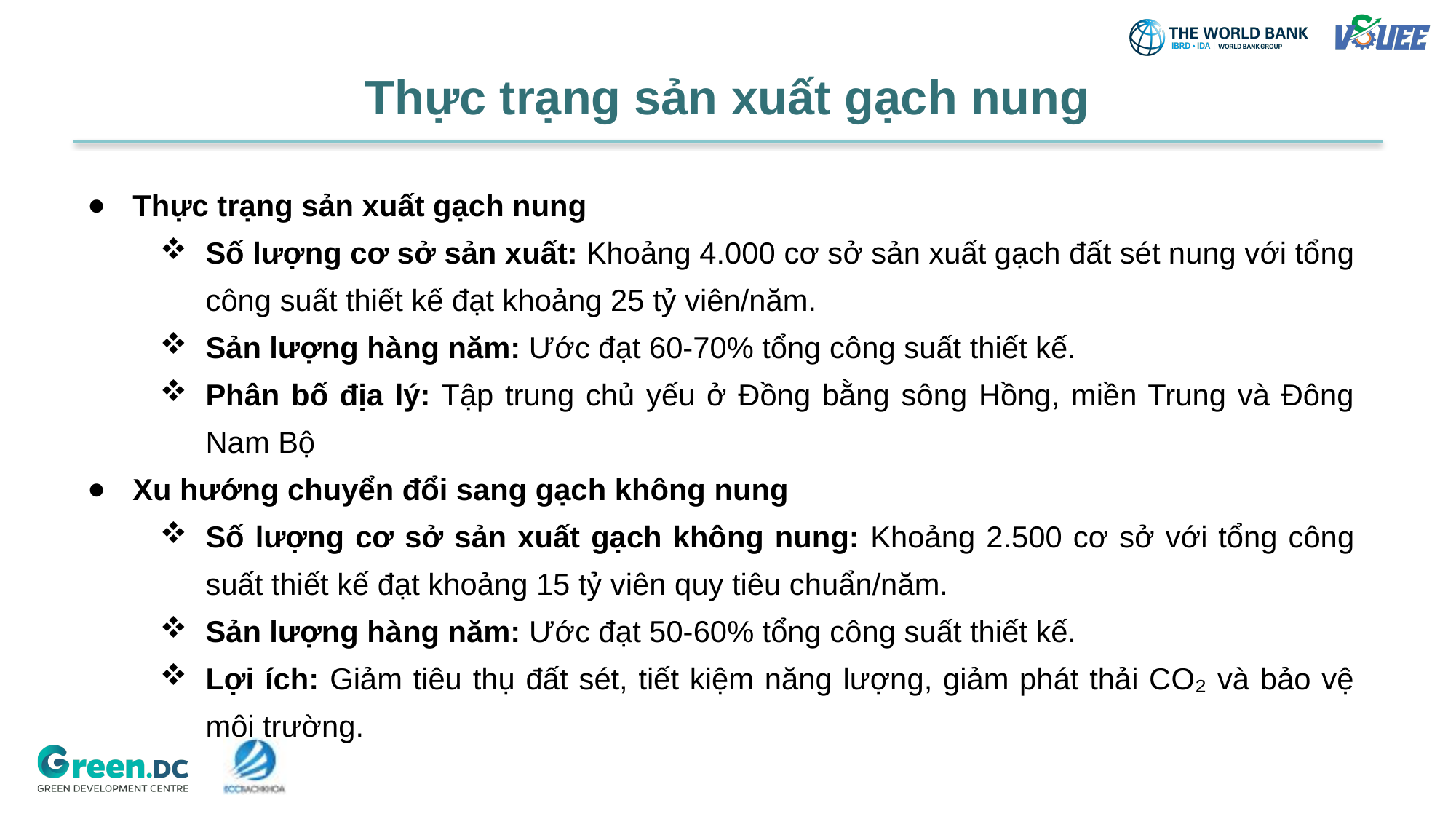

# Thực trạng sản xuất gạch nung
Thực trạng sản xuất gạch nung
Số lượng cơ sở sản xuất: Khoảng 4.000 cơ sở sản xuất gạch đất sét nung với tổng công suất thiết kế đạt khoảng 25 tỷ viên/năm.
Sản lượng hàng năm: Ước đạt 60-70% tổng công suất thiết kế.
Phân bố địa lý: Tập trung chủ yếu ở Đồng bằng sông Hồng, miền Trung và Đông Nam Bộ
Xu hướng chuyển đổi sang gạch không nung
Số lượng cơ sở sản xuất gạch không nung: Khoảng 2.500 cơ sở với tổng công suất thiết kế đạt khoảng 15 tỷ viên quy tiêu chuẩn/năm.
Sản lượng hàng năm: Ước đạt 50-60% tổng công suất thiết kế.
Lợi ích: Giảm tiêu thụ đất sét, tiết kiệm năng lượng, giảm phát thải CO₂ và bảo vệ môi trường.